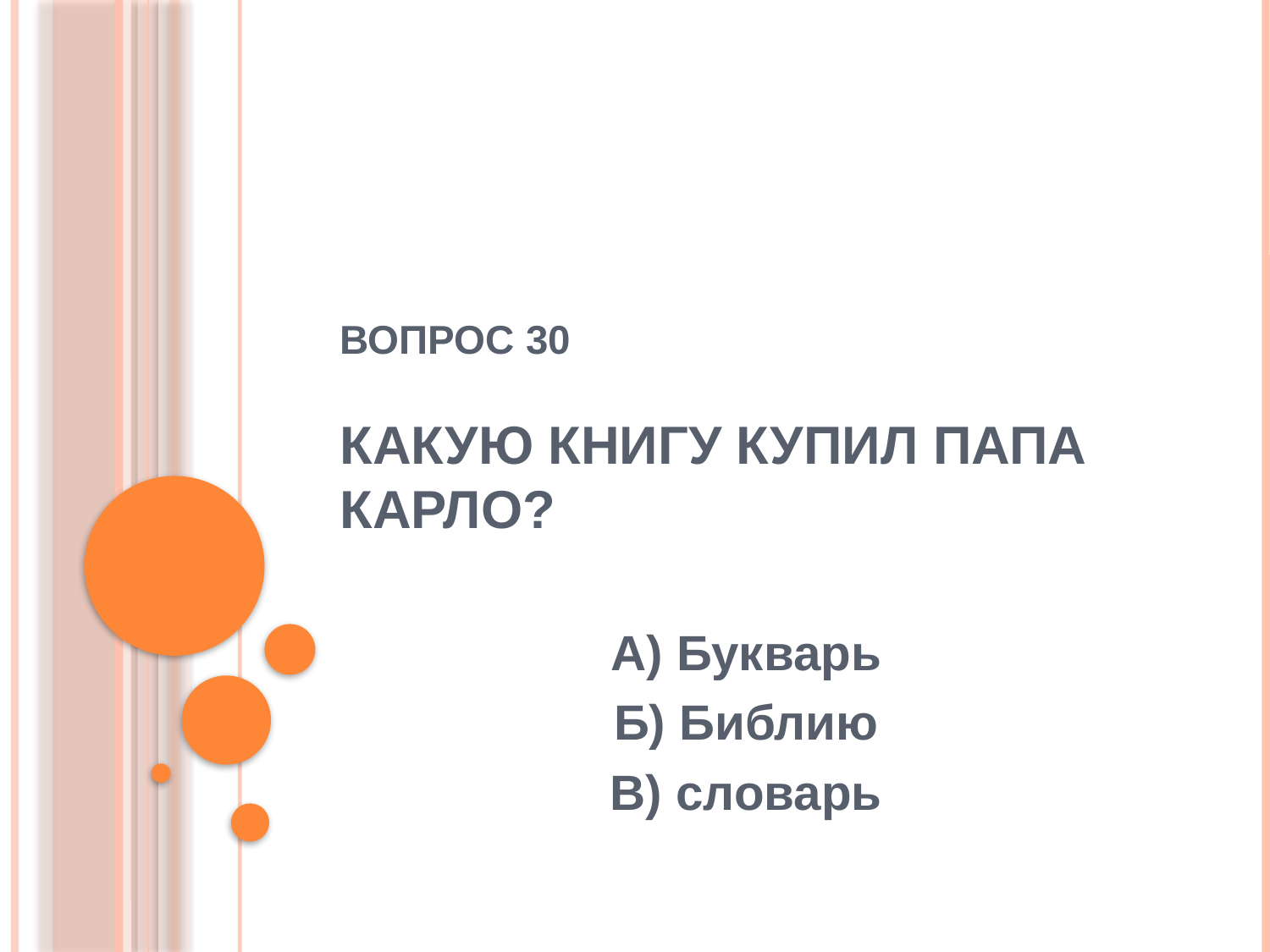

# Вопрос 30 Какую книгу купил папа Карло?
А) Букварь
Б) Библию
В) словарь